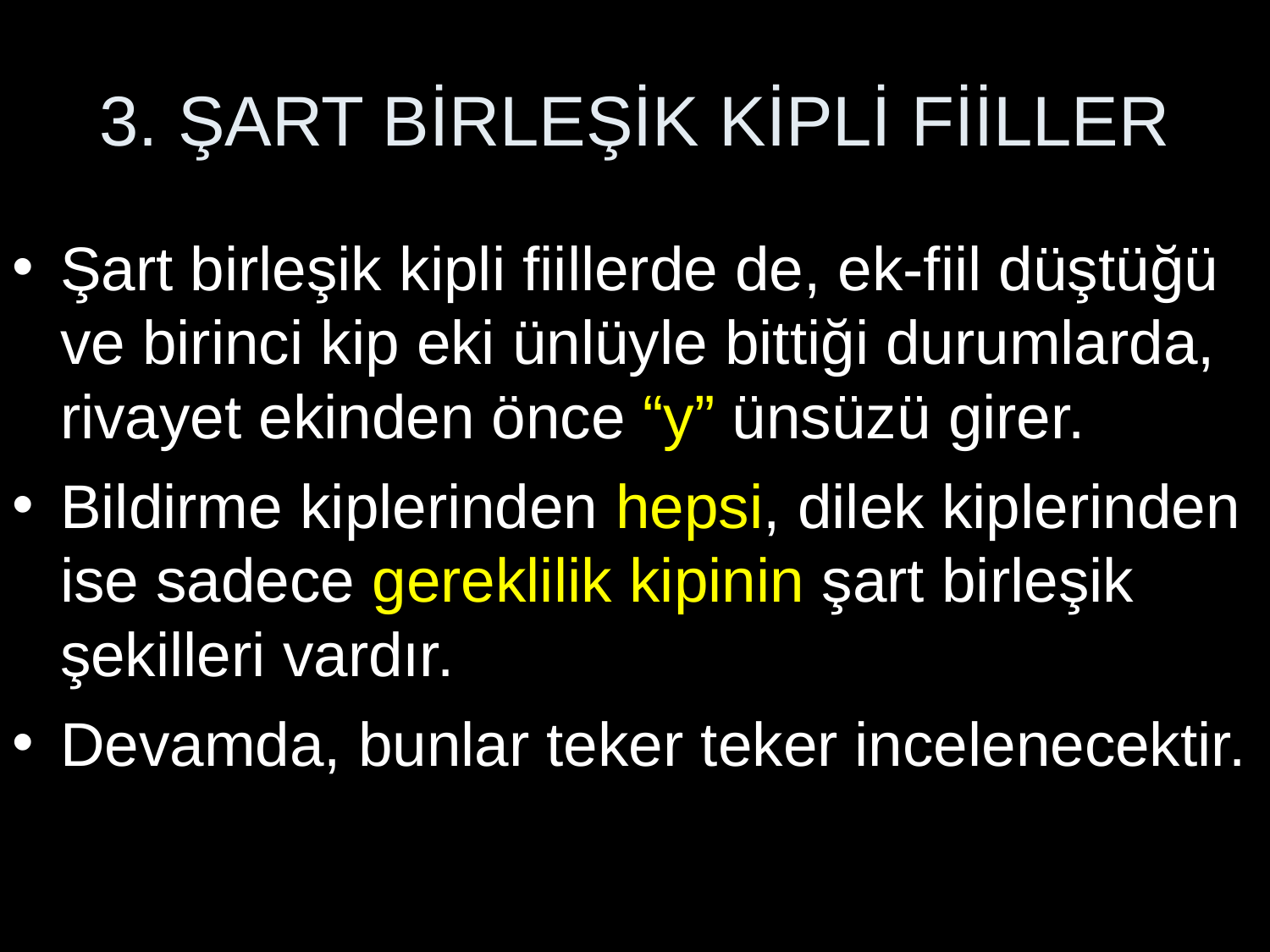

# 3. ŞART BİRLEŞİK KİPLİ FİİLLER
Şart birleşik kipli fiillerde de, ek-fiil düştüğü ve birinci kip eki ünlüyle bittiği durumlarda, rivayet ekinden önce “y” ünsüzü girer.
Bildirme kiplerinden hepsi, dilek kiplerinden ise sadece gereklilik kipinin şart birleşik şekilleri vardır.
Devamda, bunlar teker teker incelenecektir.